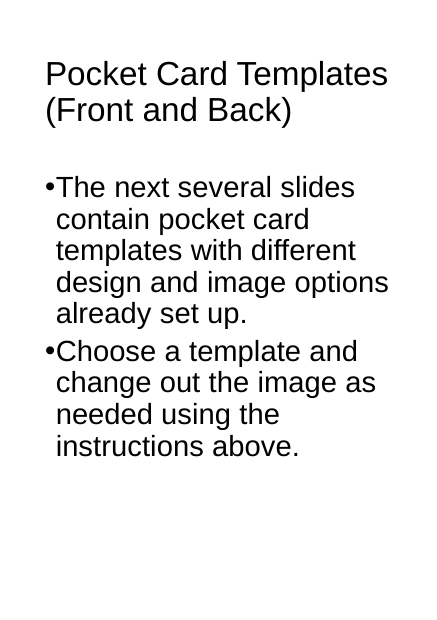

# Pocket Card Templates (Front and Back)
The next several slides contain pocket card templates with different design and image options already set up.
Choose a template and change out the image as needed using the instructions above.